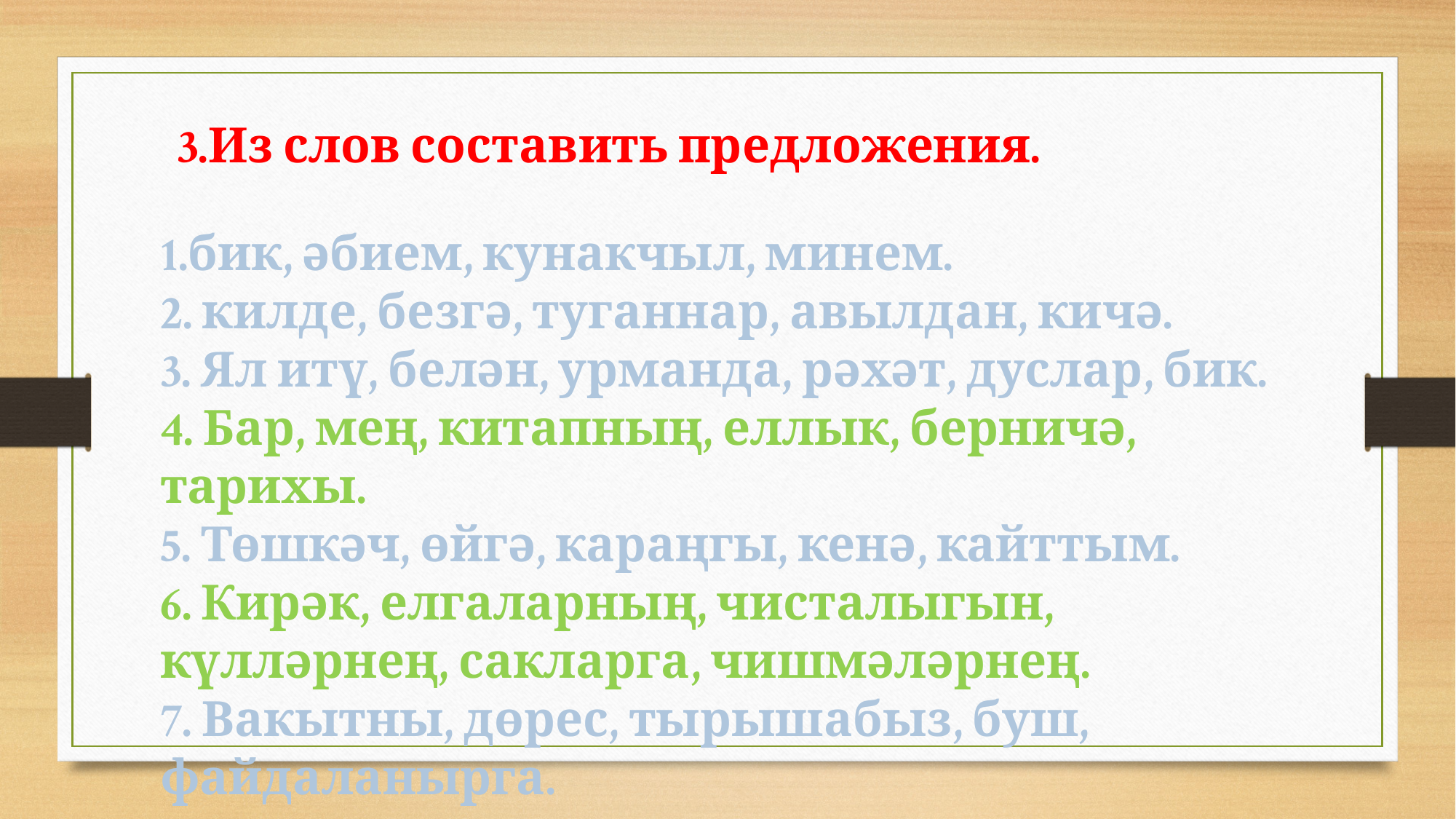

3.Из слов составить предложения.
1.бик, әбием, кунакчыл, минем.
2. килде, безгә, туганнар, авылдан, кичә.
3. Ял итү, белән, урманда, рәхәт, дуслар, бик.
4. Бар, мең, китапның, еллык, берничә, тарихы.
5. Төшкәч, өйгә, караңгы, кенә, кайттым.
6. Кирәк, елгаларның, чисталыгын, күлләрнең, сакларга, чишмәләрнең.
7. Вакытны, дөрес, тырышабыз, буш, файдаланырга.